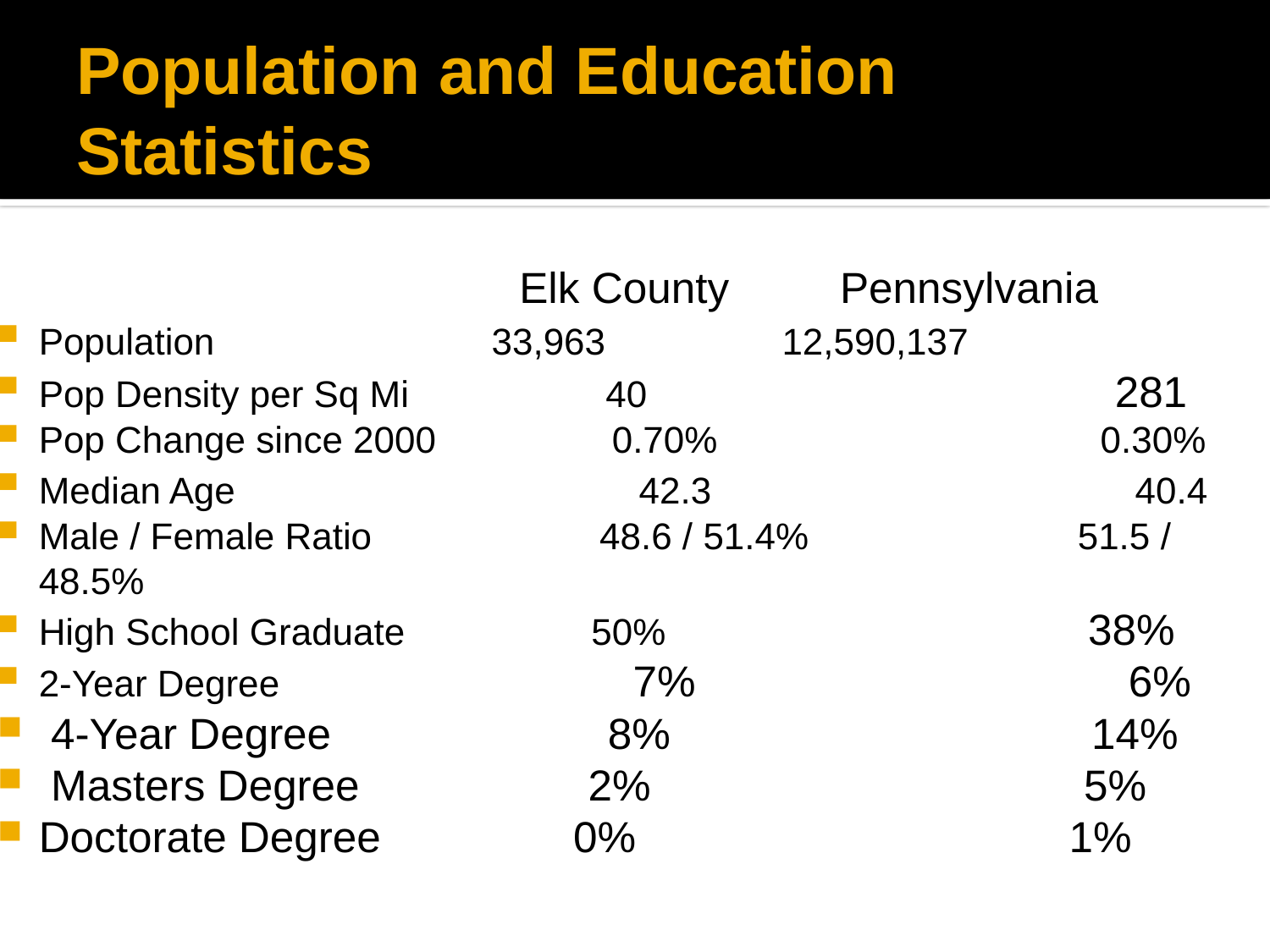

# Population and Education Statistics
		                             Elk County 		Pennsylvania
Population 		                   33,963 		      12,590,137
Pop Density per Sq Mi                   40                                             281
Pop Change since 2000                 0.70%                                     0.30%
Median Age                                       42.3                                   40.4
Male / Female Ratio                      48.6 / 51.4%                          51.5 / 48.5%
High School Graduate                  50%                                   38%
2-Year Degree                                  7%                                    6%
 4-Year Degree                       8%                                   14%
 Masters Degree                   2%                                    5%
Doctorate Degree                0%                                    1%